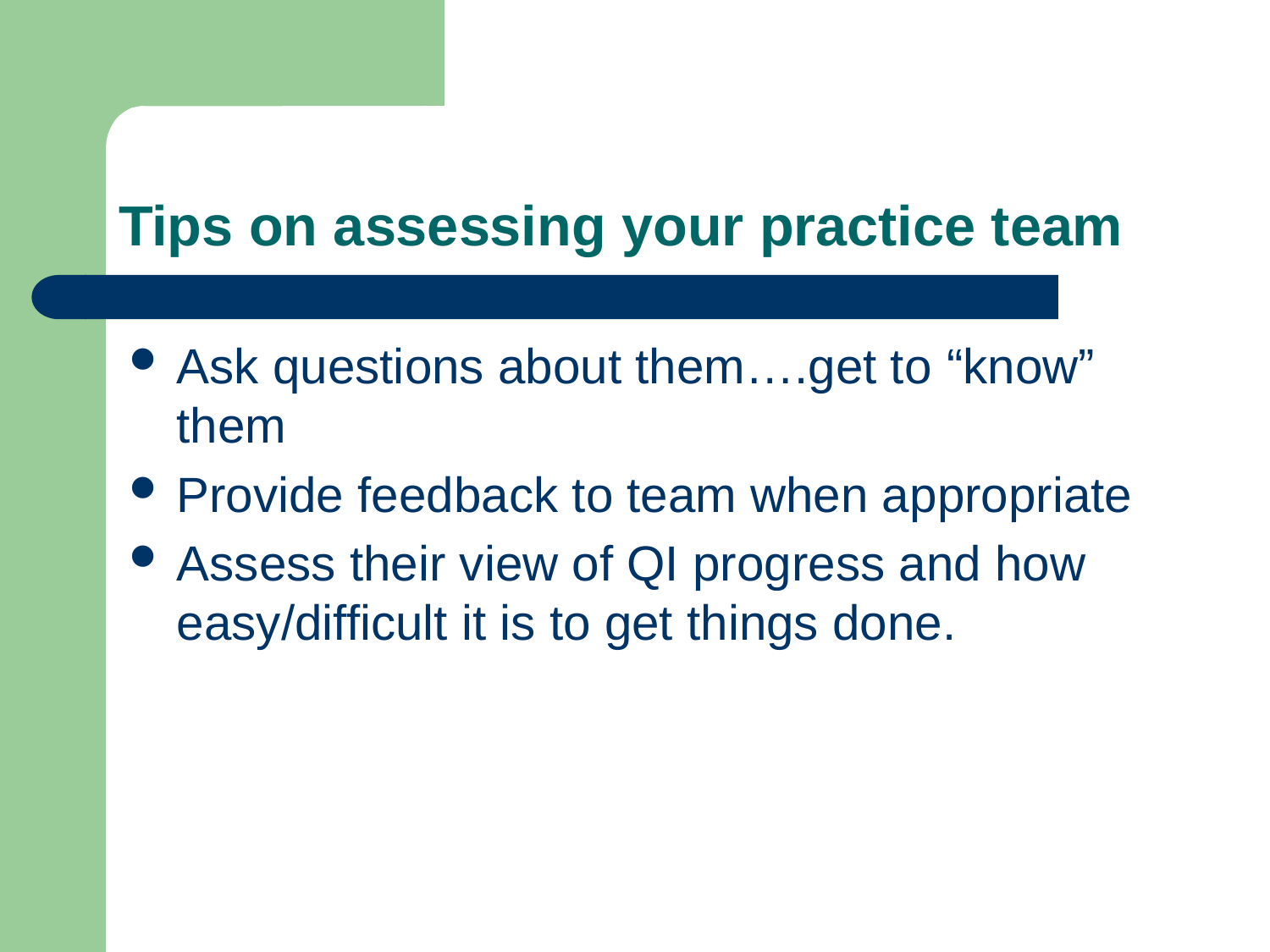

# Tips on assessing your practice team
Ask questions about them….get to “know” them
Provide feedback to team when appropriate
Assess their view of QI progress and how easy/difficult it is to get things done.